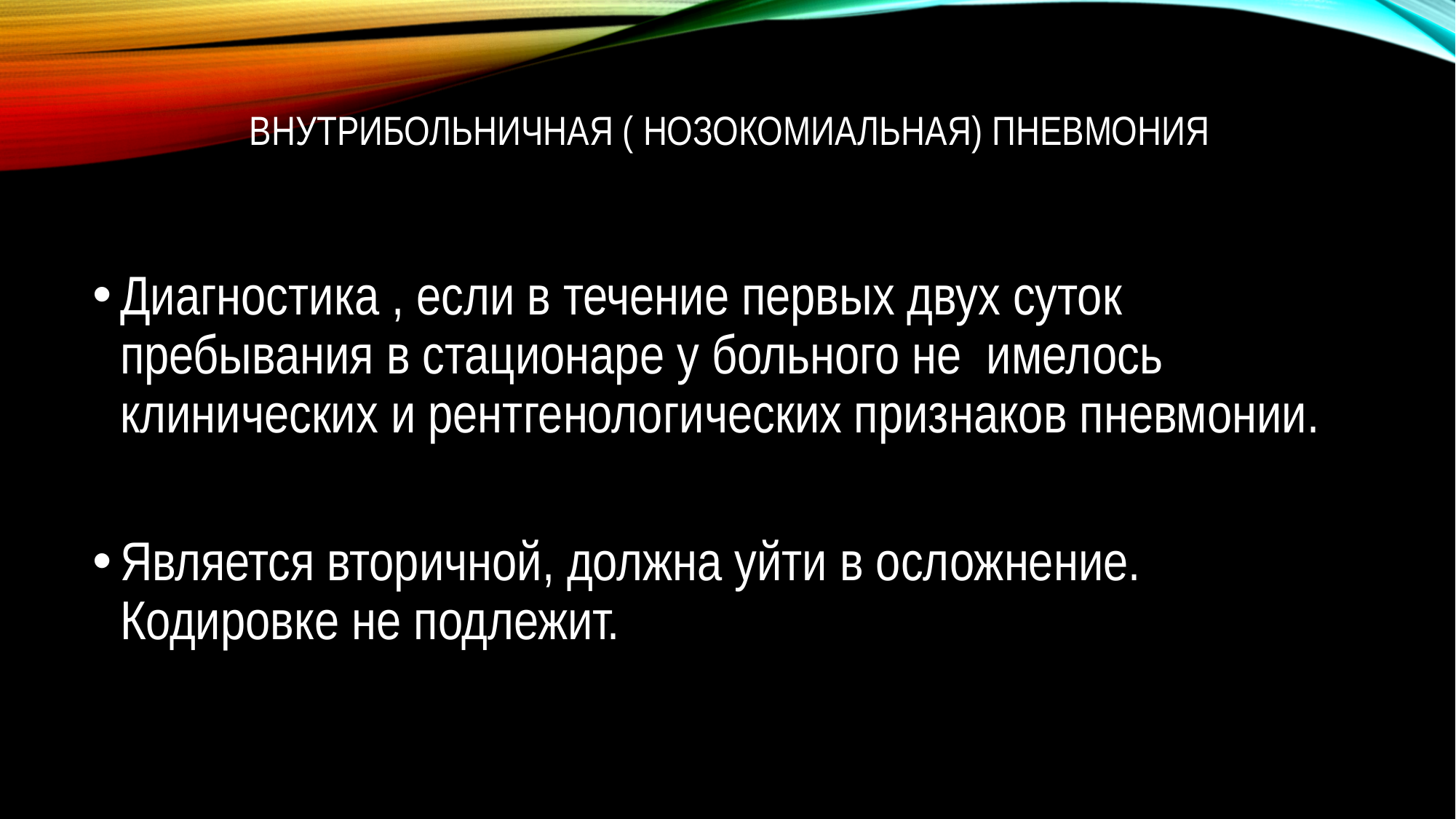

# ВНУТРИБОЛЬНИЧНАЯ ( НОЗОКОМИАЛЬНАЯ) ПНЕВМОНИЯ
Диагностика , если в течение первых двух суток пребывания в стационаре у больного не  имелось клинических и рентгенологических признаков пневмонии.

Является вторичной, должна уйти в осложнение. Кодировке не подлежит.